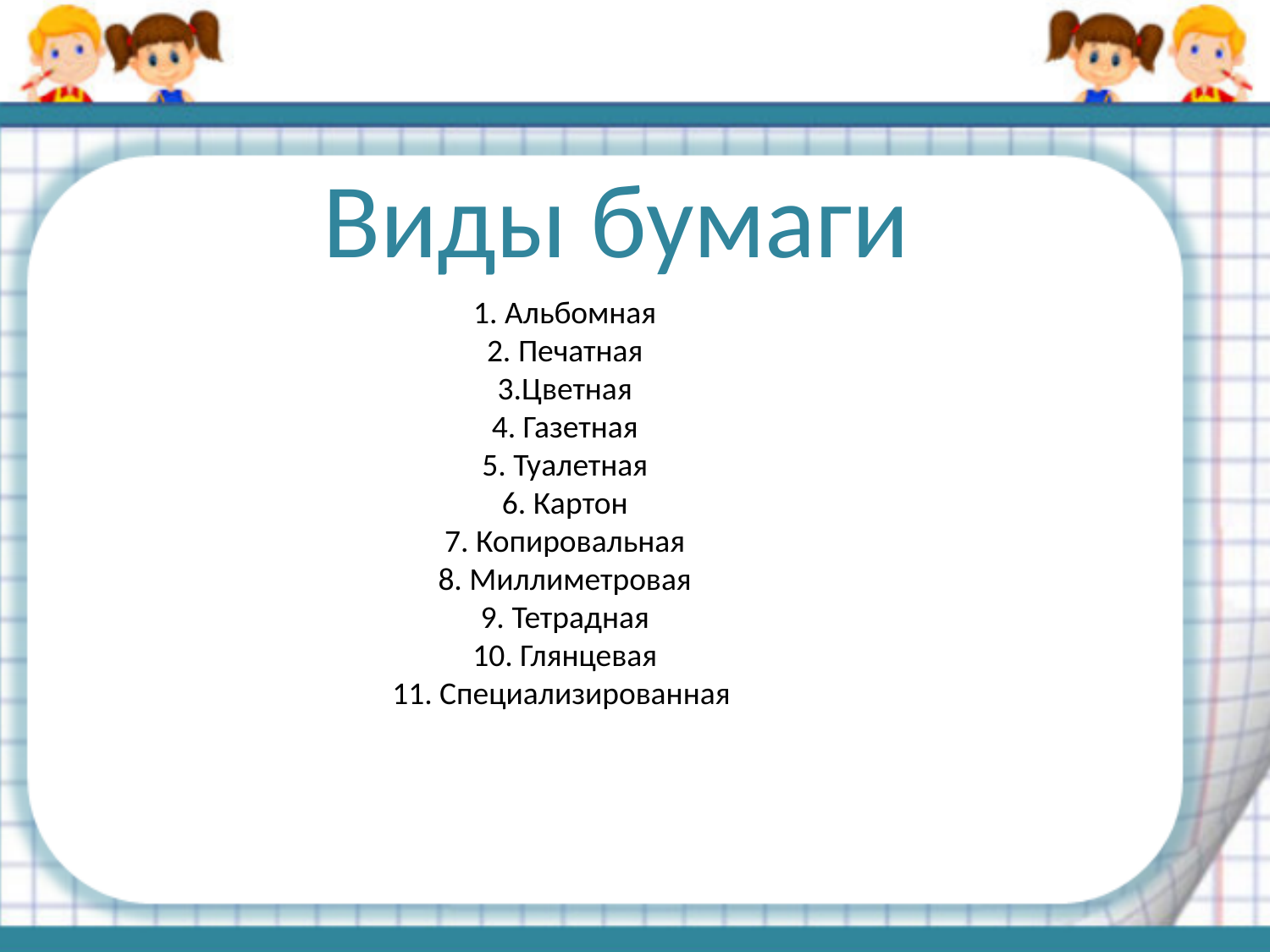

# Виды бумаги
1. Альбомная
2. Печатная
3.Цветная
4. Газетная
5. Туалетная
6. Картон
7. Копировальная
8. Миллиметровая
9. Тетрадная
10. Глянцевая
11. Специализированная